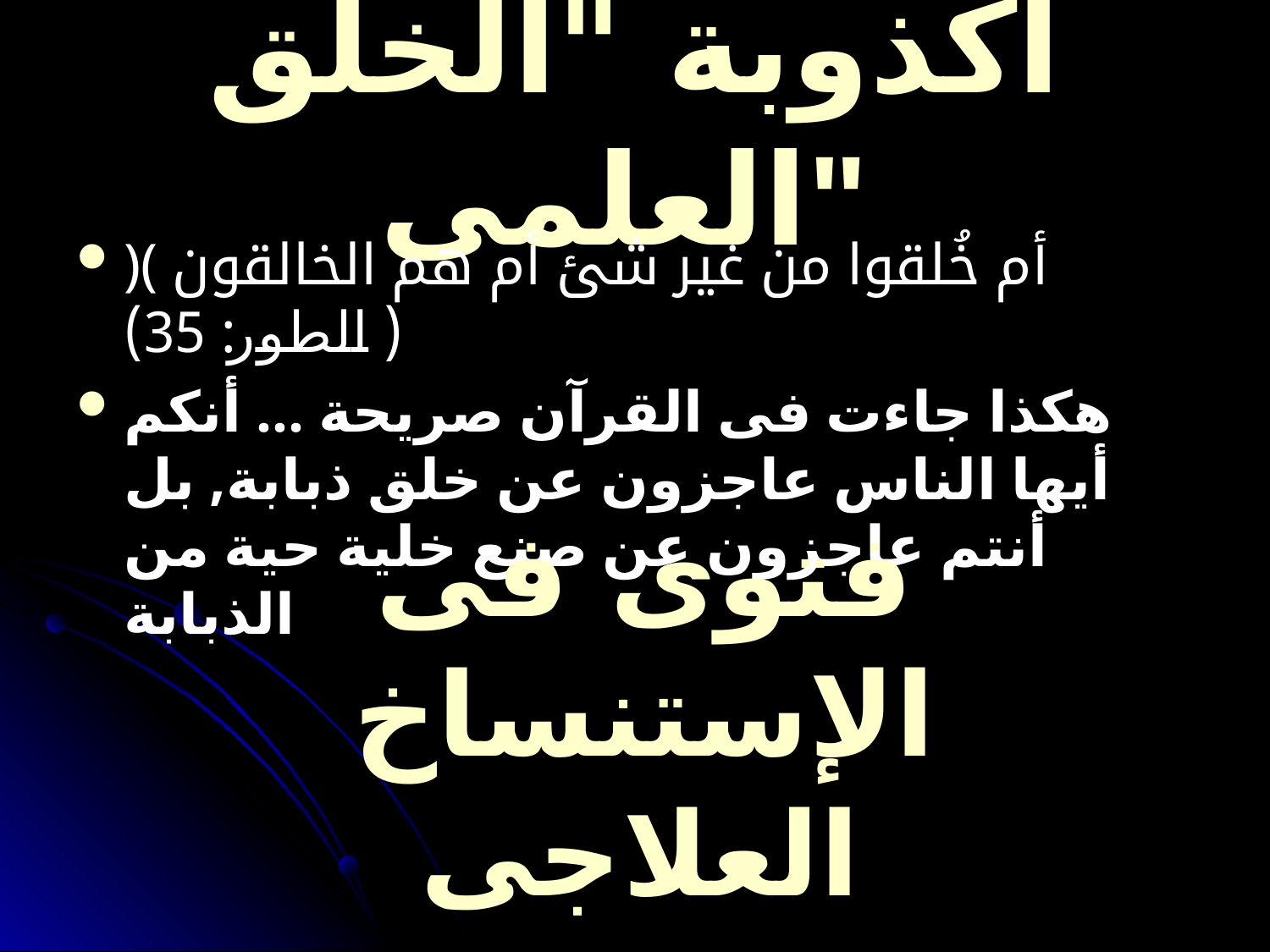

# أكذوبة "الخلق العلمى"
﴿أم خُلقوا من غير شئ أم هم الخالقون ﴾ ( الطور: 35)
هكذا جاءت فى القرآن صريحة ... أنكم أيها الناس عاجزون عن خلق ذبابة, بل أنتم عاجزون عن صنع خلية حية من الذبابة
فتوى فى الإستنساخ العلاجى